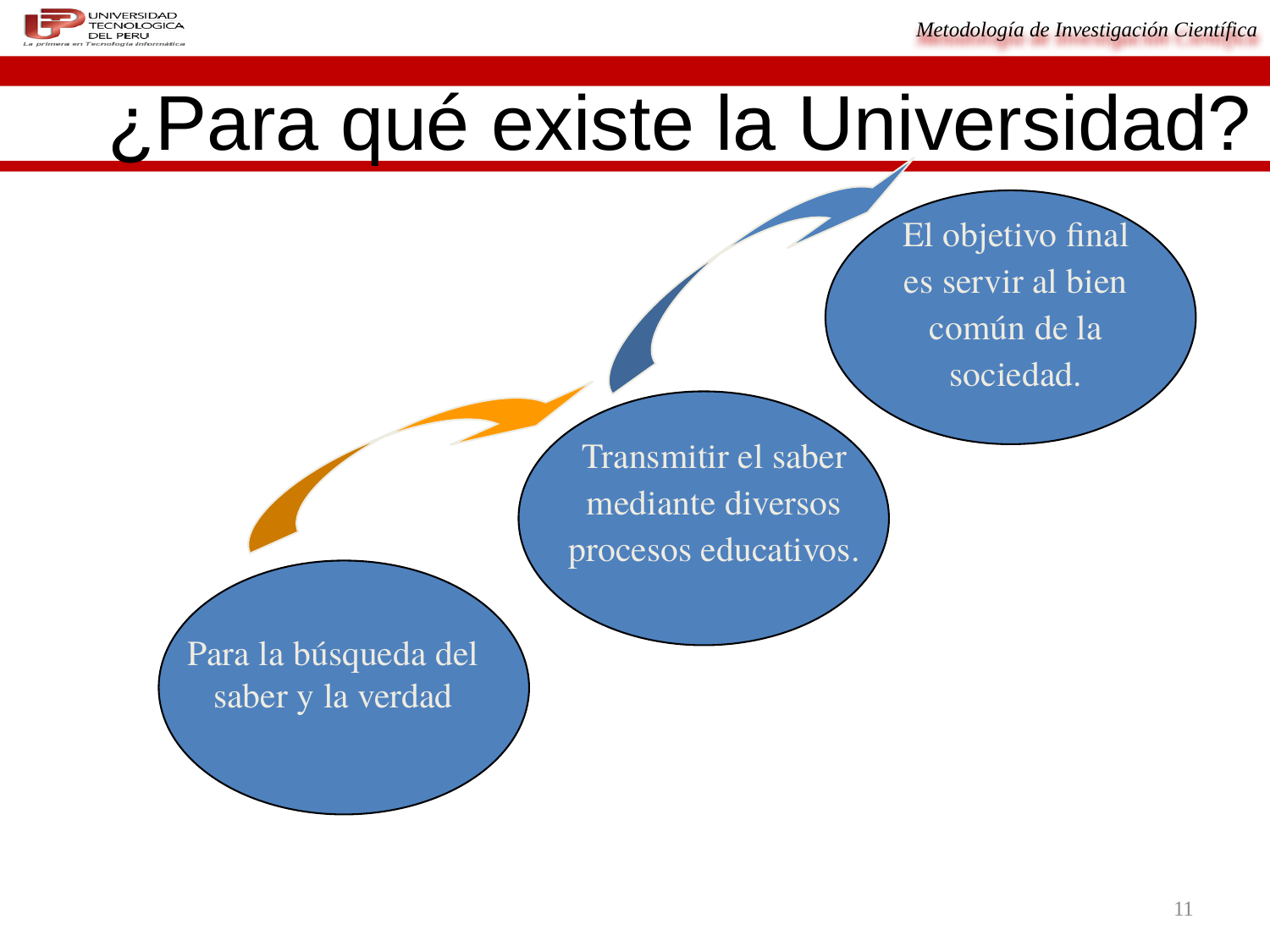

# ¿Para qué existe la Universidad?

El objetivo final es servir al bien común de la sociedad.

Transmitir el saber mediante diversos procesos educativos.

Para la búsqueda del saber y la verdad
11